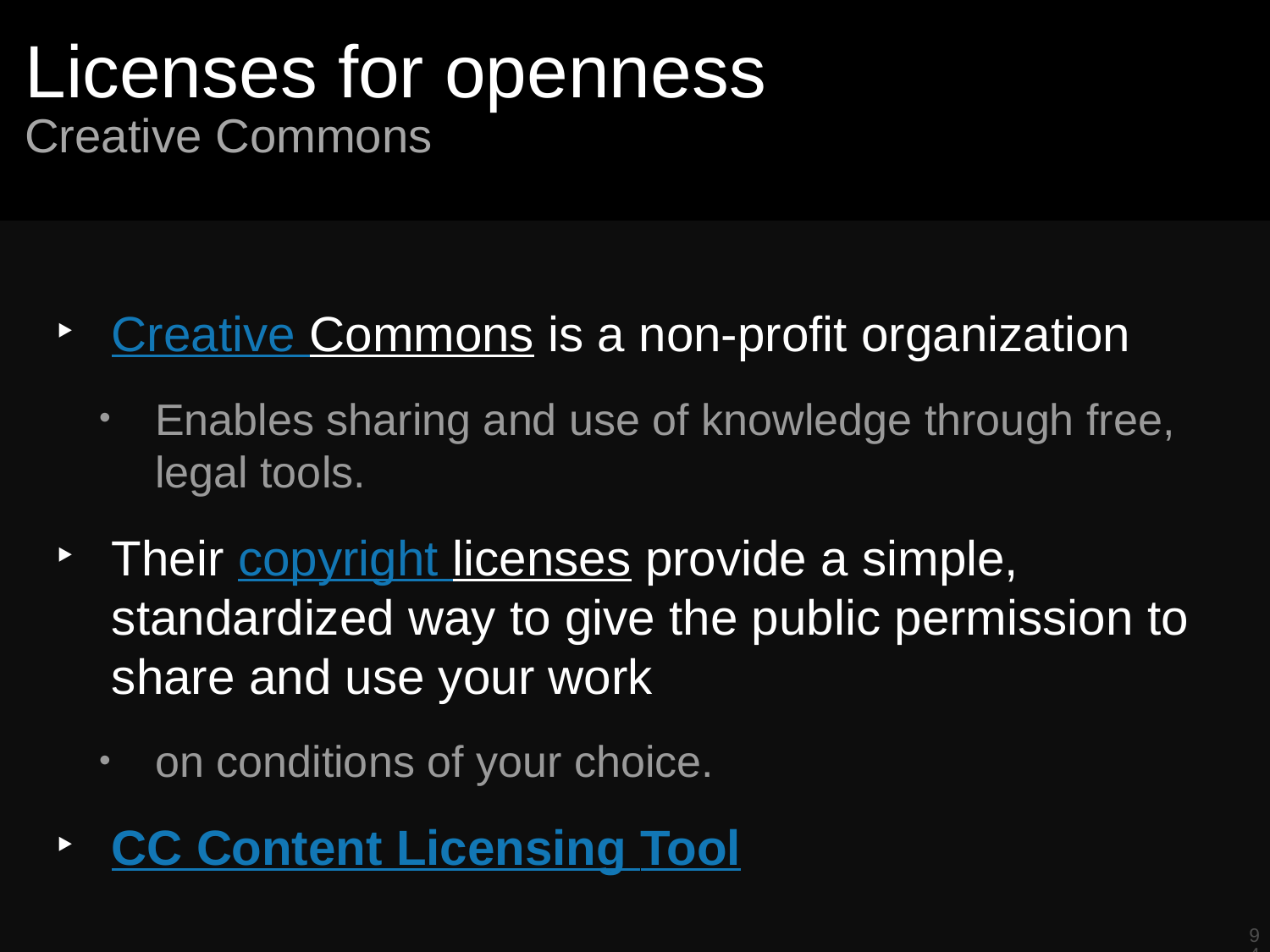

# Licenses for openness
Creative Commons
Creative Commons is a non-profit organization
Enables sharing and use of knowledge through free, legal tools.
Their copyright licenses provide a simple, standardized way to give the public permission to share and use your work
on conditions of your choice.
CC Content Licensing Tool
94